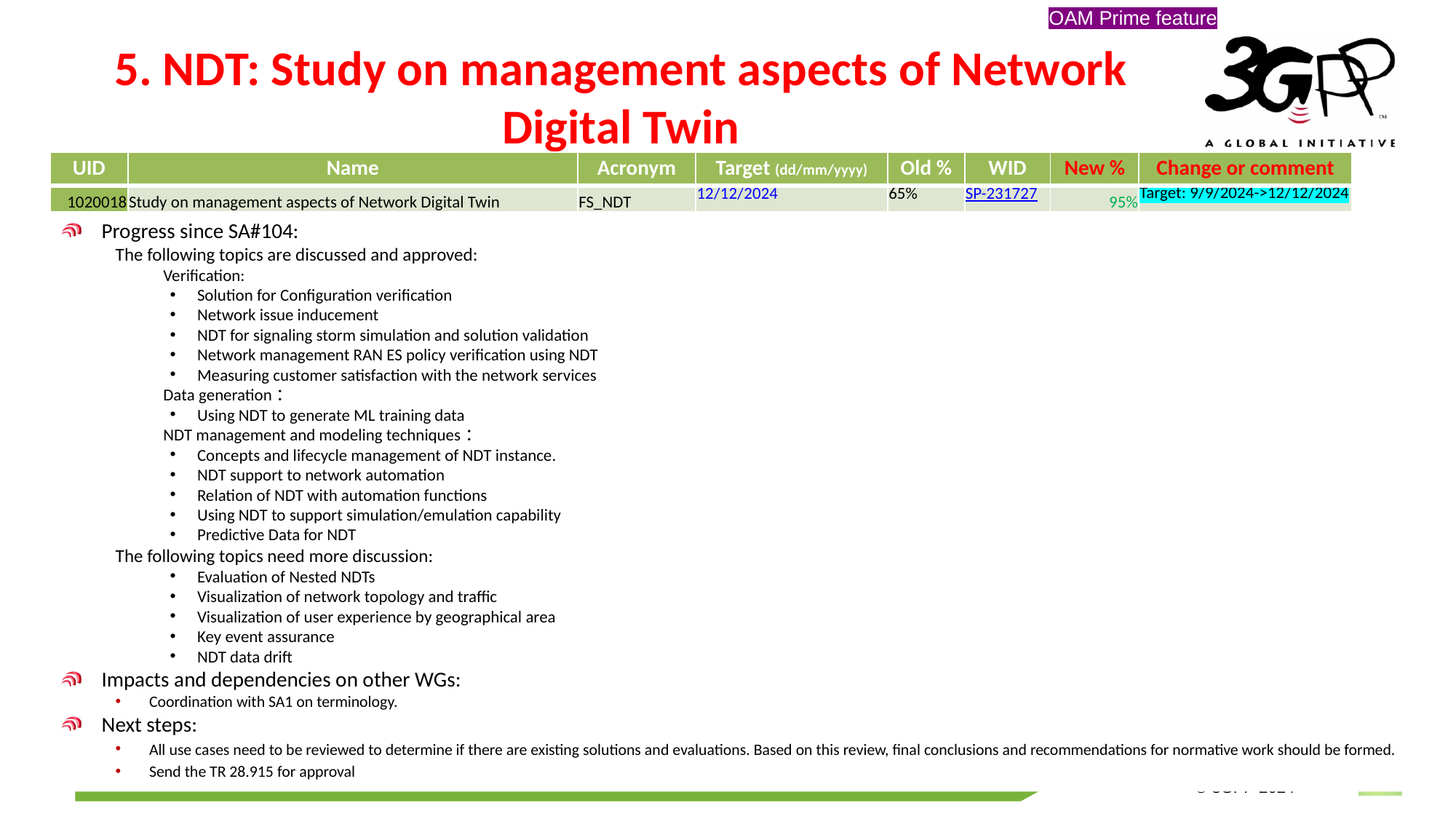

OAM Prime feature
# 5. NDT: Study on management aspects of Network Digital Twin
| UID | Name | Acronym | Target (dd/mm/yyyy) | Old % | WID | New % | Change or comment |
| --- | --- | --- | --- | --- | --- | --- | --- |
| 1020018 | Study on management aspects of Network Digital Twin | FS\_NDT | 12/12/2024 | 65% | SP-231727 | 95% | Target: 9/9/2024->12/12/2024 |
Progress since SA#104:
The following topics are discussed and approved:
Verification:
Solution for Configuration verification
Network issue inducement
NDT for signaling storm simulation and solution validation
Network management RAN ES policy verification using NDT
Measuring customer satisfaction with the network services
Data generation：
Using NDT to generate ML training data
NDT management and modeling techniques：
Concepts and lifecycle management of NDT instance.
NDT support to network automation
Relation of NDT with automation functions
Using NDT to support simulation/emulation capability
Predictive Data for NDT
The following topics need more discussion:
Evaluation of Nested NDTs
Visualization of network topology and traffic
Visualization of user experience by geographical area
Key event assurance
NDT data drift
Impacts and dependencies on other WGs:
Coordination with SA1 on terminology.
Next steps:
All use cases need to be reviewed to determine if there are existing solutions and evaluations. Based on this review, final conclusions and recommendations for normative work should be formed.
Send the TR 28.915 for approval